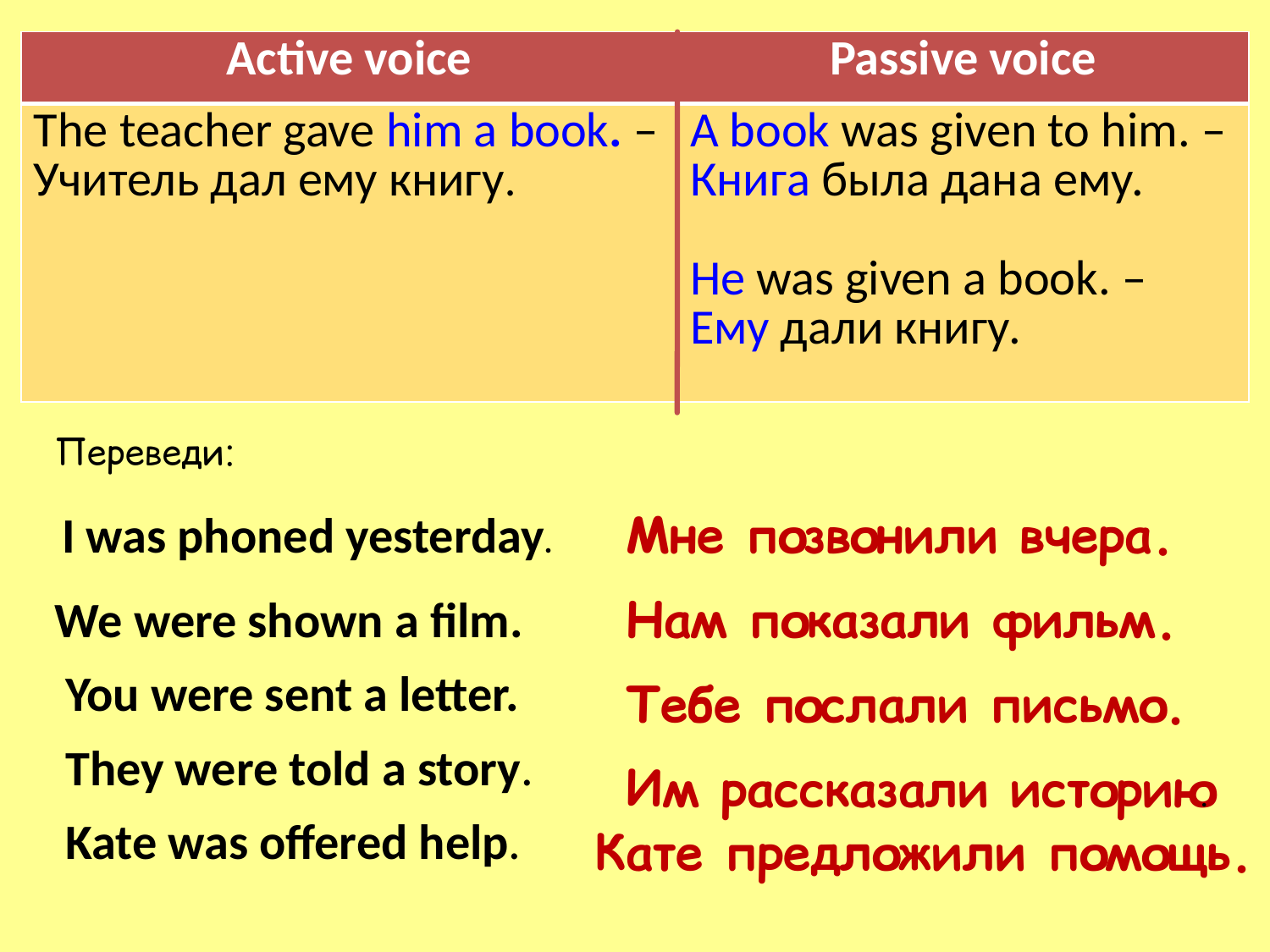

| Active voice | Passive voice |
| --- | --- |
| The teacher gave him a book. – Учитель дал ему книгу. | A book was given to him. – Книга была дана ему. He was given a book. – Ему дали книгу. |
Переведи:

 I was phoned yesterday.
Мне позвонили вчера.
We were shown a film.
Нам показали фильм.
You were sent a letter.
Тебе послали письмо.
They were told a story.
Им рассказали историю.
Kate was offered help.
Кате предложили помощь.